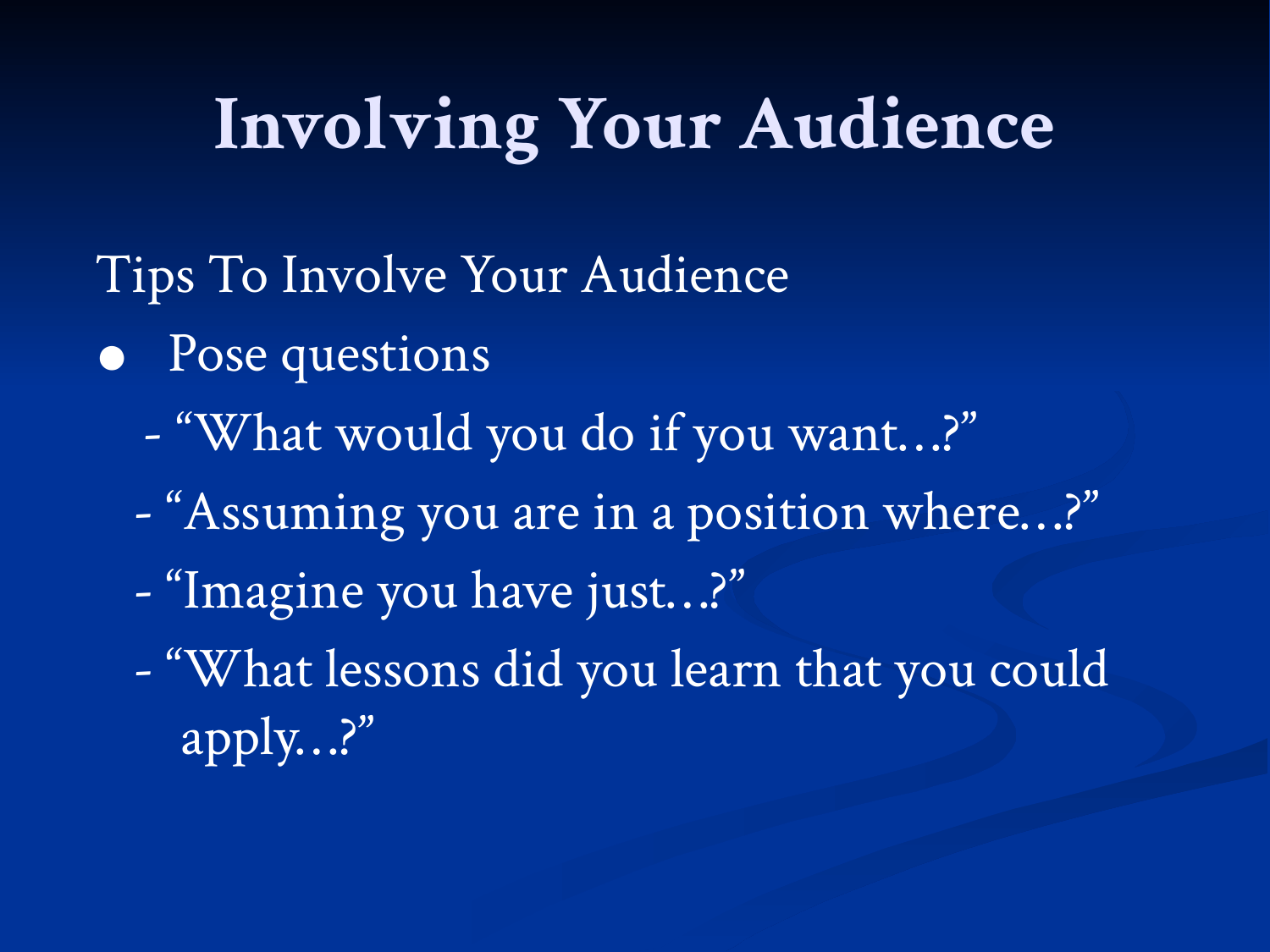

# Involving Your Audience
Tips To Involve Your Audience
  Pose questions
	- “What would you do if you want…?”
   - “Assuming you are in a position where…?”
   - “Imagine you have just…?”
   - “What lessons did you learn that you could
   apply…?”